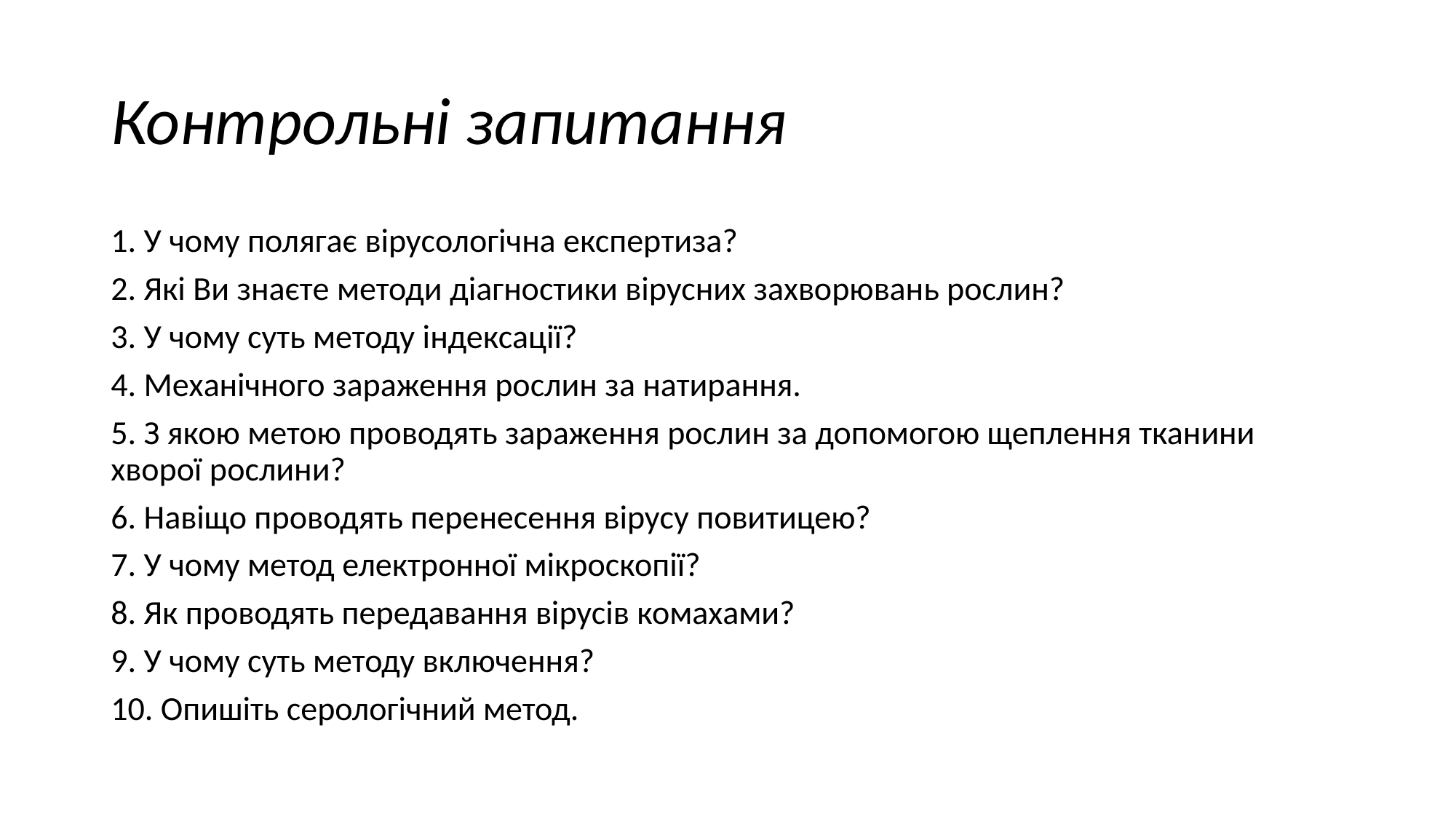

# Контрольні запитання
1. У чому полягає вірусологічна експертиза?
2. Які Ви знаєте методи діагностики вірусних захворювань рослин?
3. У чому суть методу індексації?
4. Механічного зараження рослин за натирання.
5. З якою метою проводять зараження рослин за допомогою щеплення тканини хворої рослини?
6. Навіщо проводять перенесення вірусу повитицею?
7. У чому метод електронної мікроскопії?
8. Як проводять передавання вірусів комахами?
9. У чому суть методу включення?
10. Опишіть серологічний метод.